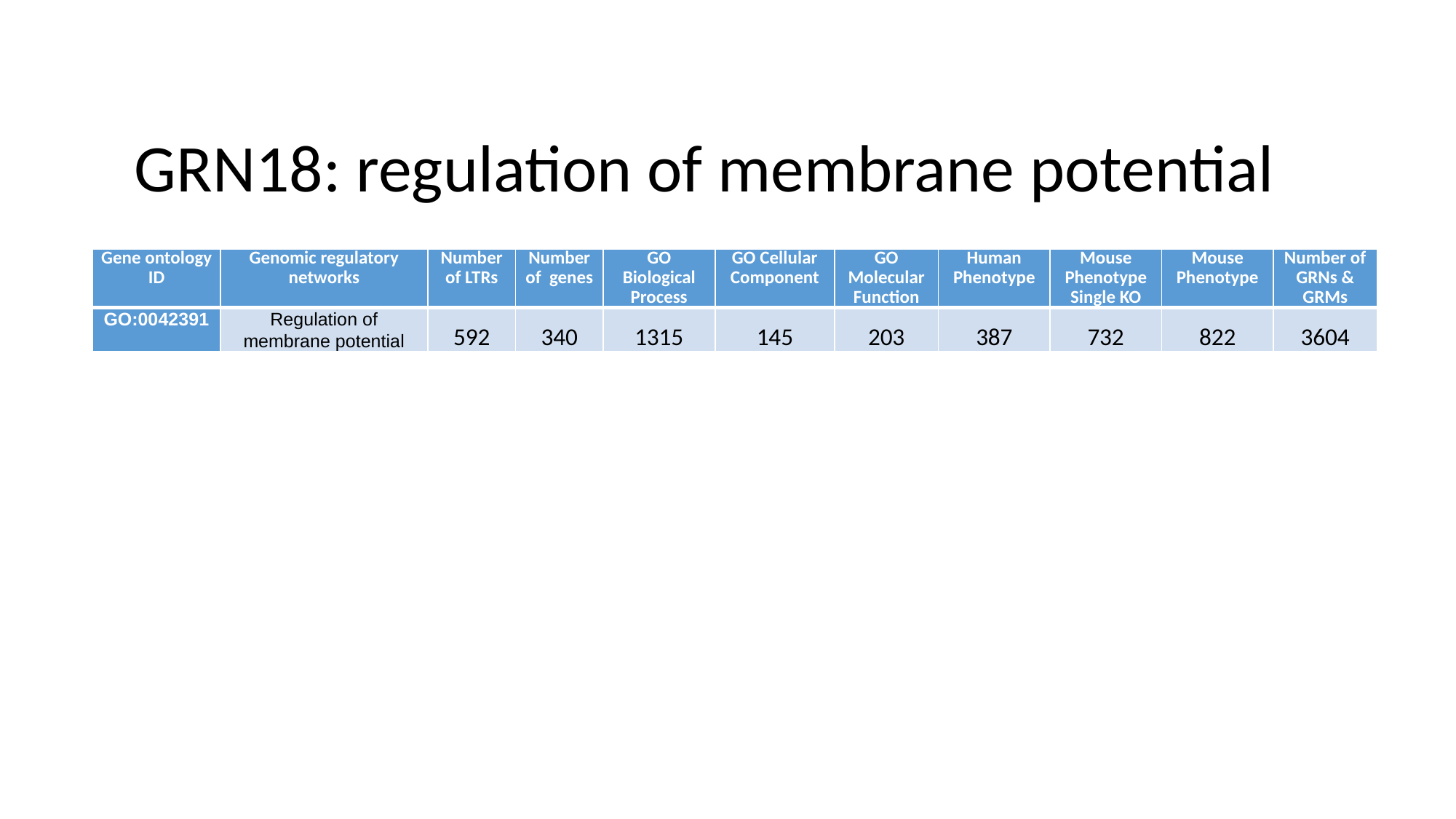

# GRN18: regulation of membrane potential
| Gene ontology ID | Genomic regulatory networks | Number of LTRs | Number of genes | GO Biological Process | GO Cellular Component | GO Molecular Function | Human Phenotype | Mouse Phenotype Single KO | Mouse Phenotype | Number of GRNs & GRMs |
| --- | --- | --- | --- | --- | --- | --- | --- | --- | --- | --- |
| GO:0042391 | Regulation of membrane potential | 592 | 340 | 1315 | 145 | 203 | 387 | 732 | 822 | 3604 |